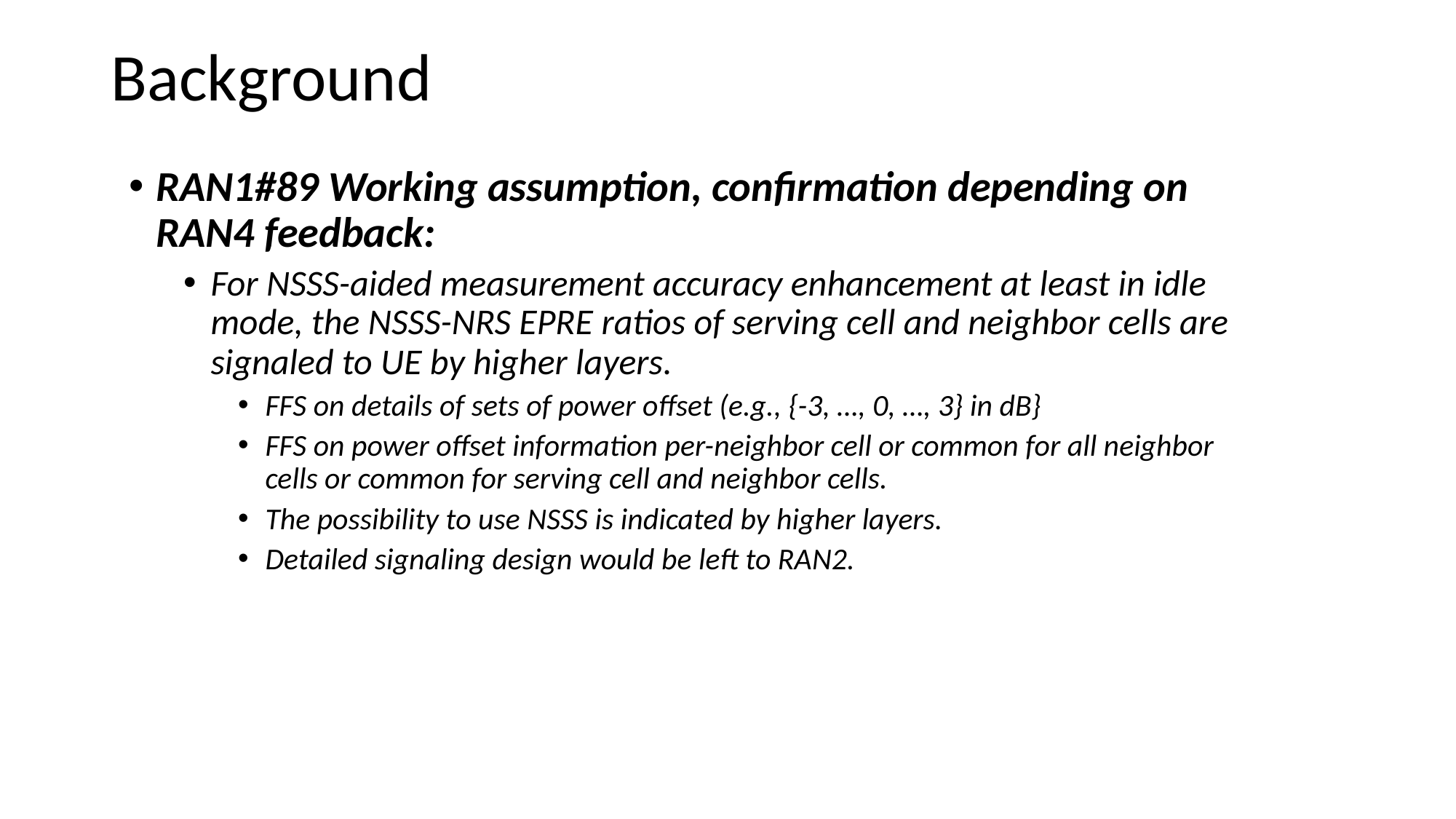

# Background
RAN1#89 Working assumption, confirmation depending on RAN4 feedback:
For NSSS-aided measurement accuracy enhancement at least in idle mode, the NSSS-NRS EPRE ratios of serving cell and neighbor cells are signaled to UE by higher layers.
FFS on details of sets of power offset (e.g., {-3, …, 0, …, 3} in dB}
FFS on power offset information per-neighbor cell or common for all neighbor cells or common for serving cell and neighbor cells.
The possibility to use NSSS is indicated by higher layers.
Detailed signaling design would be left to RAN2.